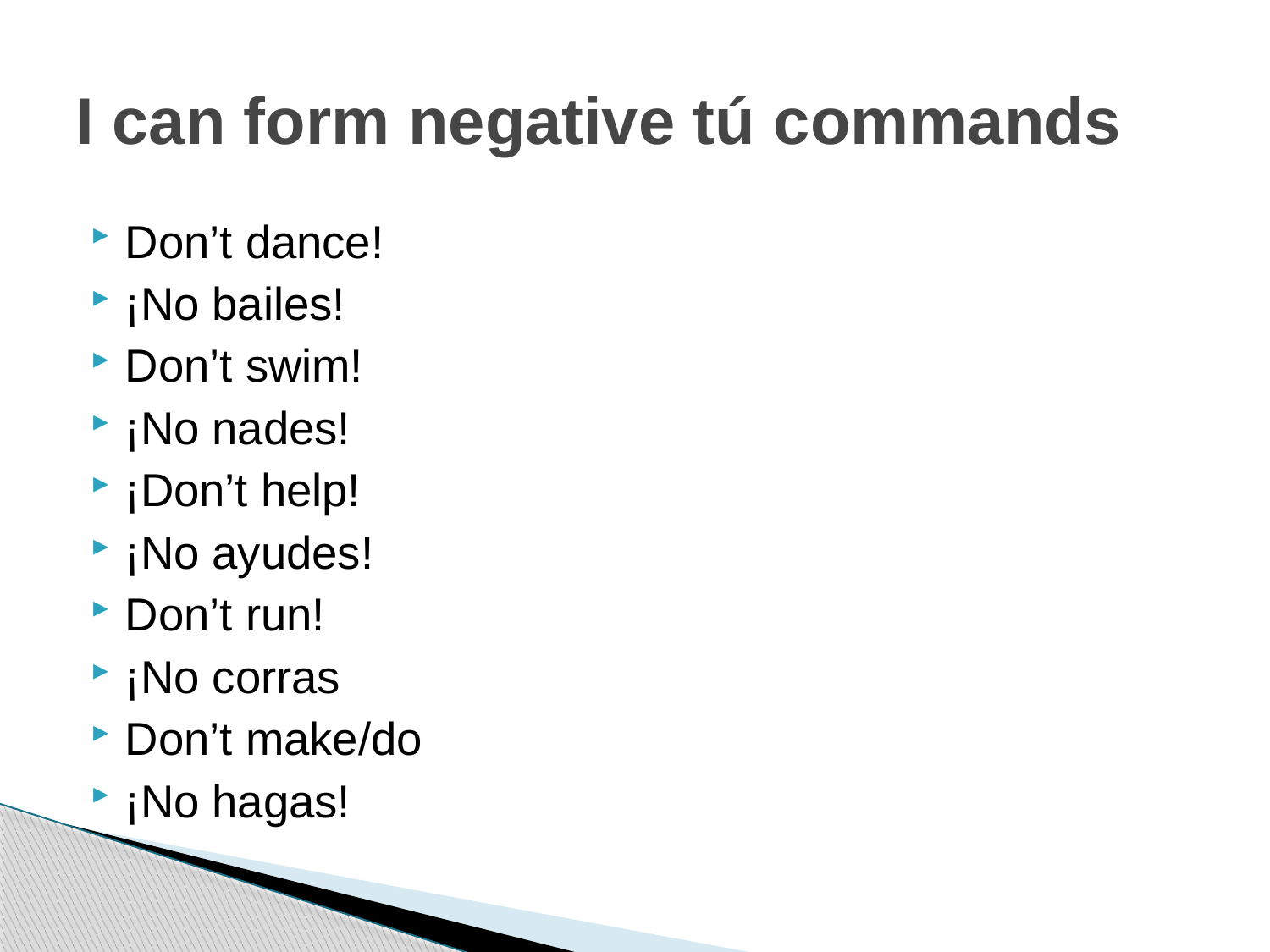

# I can form negative tú commands
Don’t dance!
¡No bailes!
Don’t swim!
¡No nades!
¡Don’t help!
¡No ayudes!
Don’t run!
¡No corras
Don’t make/do
¡No hagas!